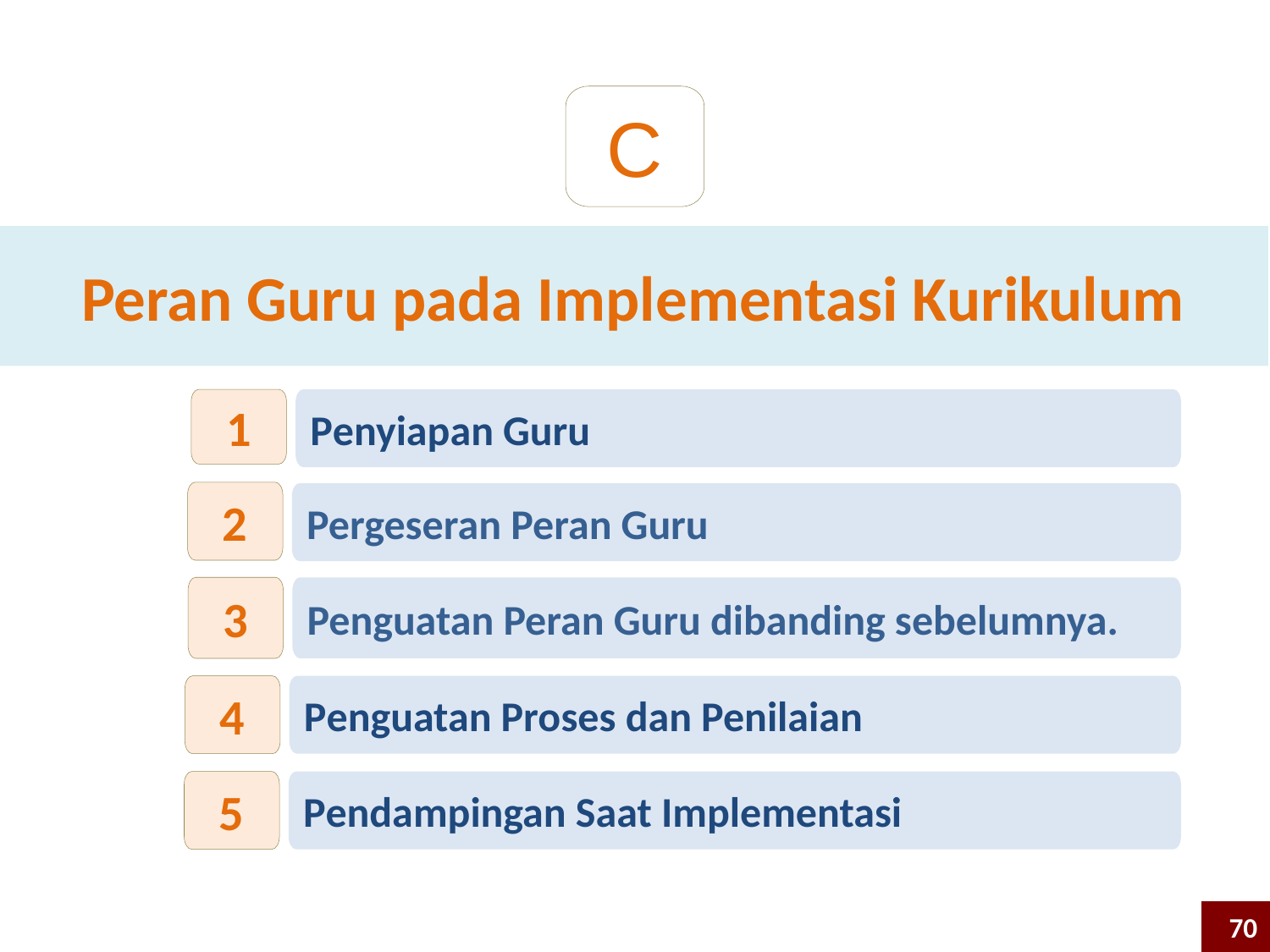

C
Peran Guru pada Implementasi Kurikulum
1
Penyiapan Guru
2

Pergeseran Peran Guru

3
Penguatan Peran Guru dibanding sebelumnya.
4
Penguatan Proses dan Penilaian
5
Pendampingan Saat Implementasi
70